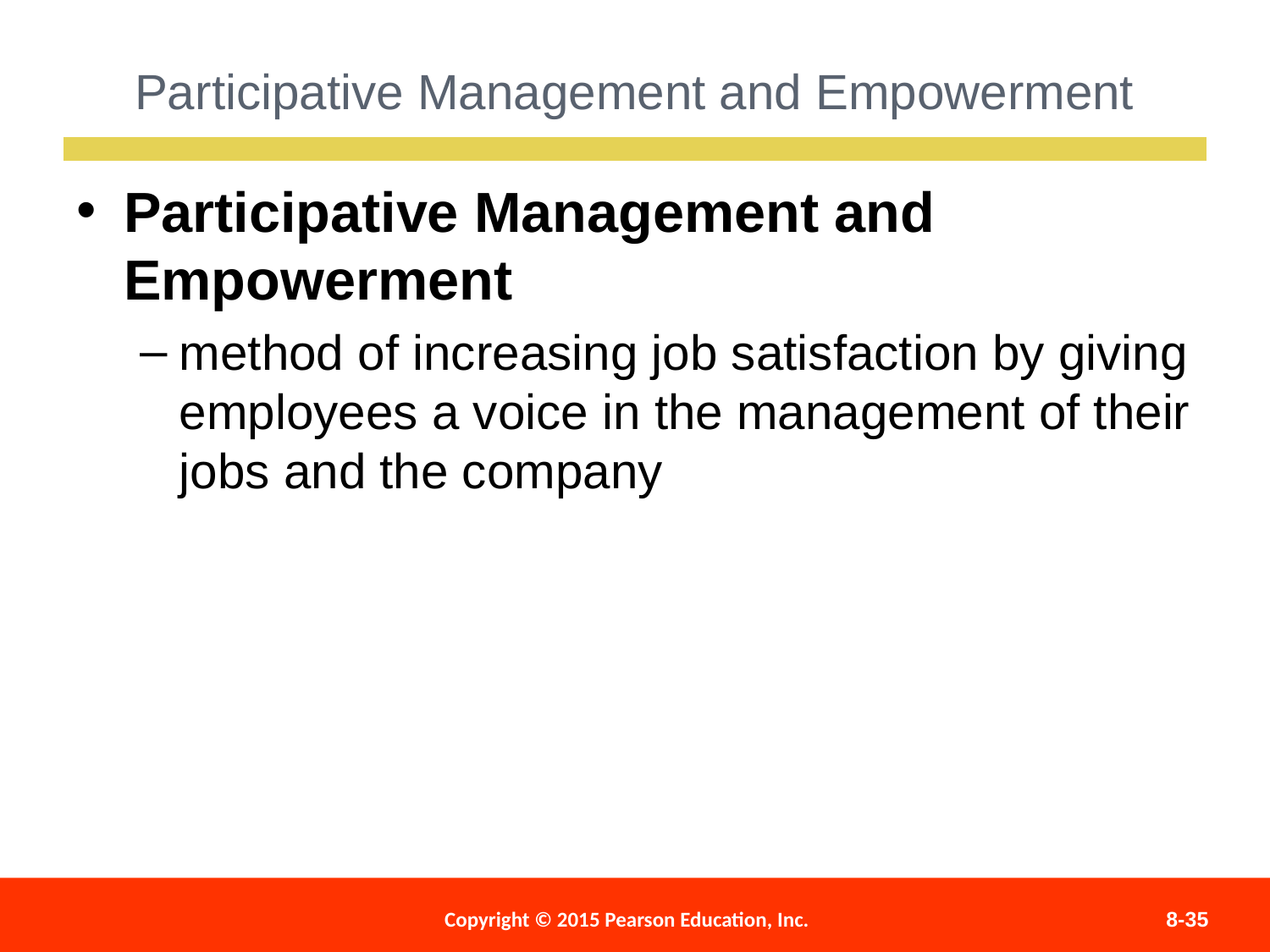

Participative Management and Empowerment
Participative Management and Empowerment
method of increasing job satisfaction by giving employees a voice in the management of their jobs and the company